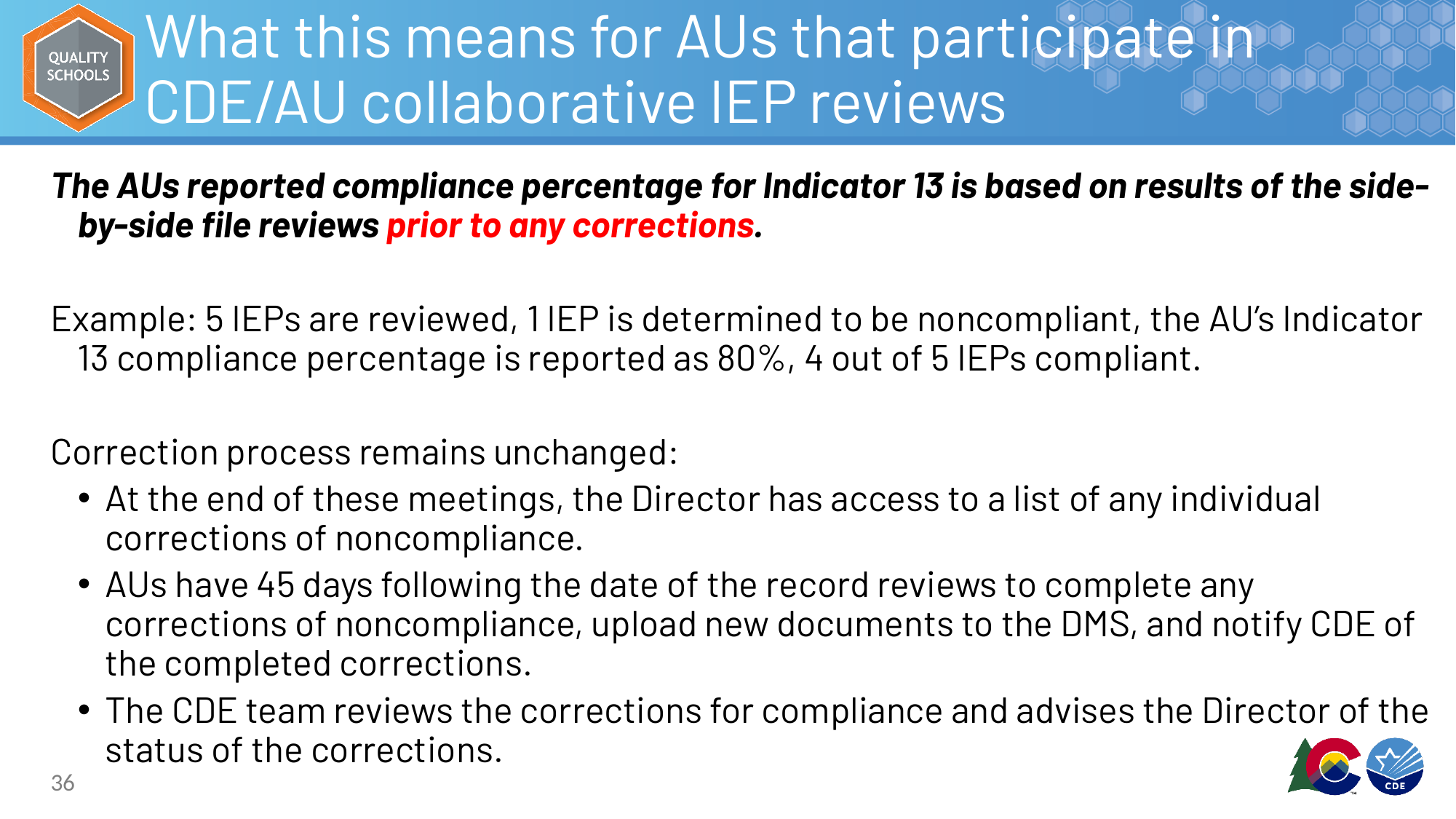

# What this means for AUs that participate in CDE/AU collaborative IEP reviews
The AUs reported compliance percentage for Indicator 13 is based on results of the side-by-side file reviews prior to any corrections.

Example: 5 IEPs are reviewed, 1 IEP is determined to be noncompliant, the AU’s Indicator 13 compliance percentage is reported as 80%, 4 out of 5 IEPs compliant.

Correction process remains unchanged:
At the end of these meetings, the Director has access to a list of any individual corrections of noncompliance.
AUs have 45 days following the date of the record reviews to complete any corrections of noncompliance, upload new documents to the DMS, and notify CDE of the completed corrections.
The CDE team reviews the corrections for compliance and advises the Director of the status of the corrections.

36